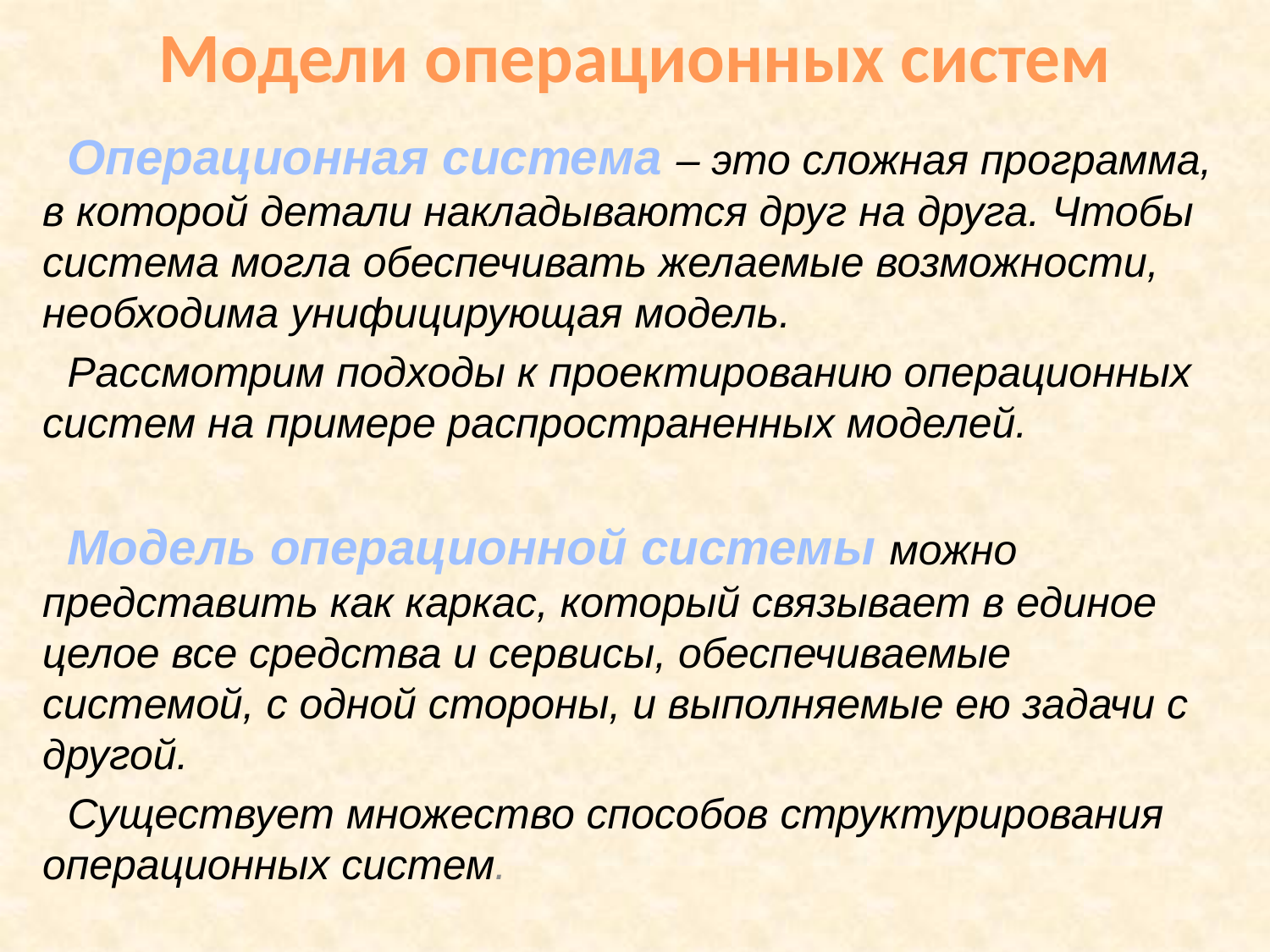

# Модели операционных систем
Операционная система – это сложная программа, в которой детали накладываются друг на друга. Чтобы система могла обеспечивать желаемые возможности, необходима унифицирующая модель.
Рассмотрим подходы к проектированию операционных систем на примере распространенных моделей.

Модель операционной системы можно представить как каркас, который связывает в единое целое все средства и сервисы, обеспечиваемые системой, с одной стороны, и выполняемые ею задачи с другой.
Существует множество способов структурирования операционных систем.